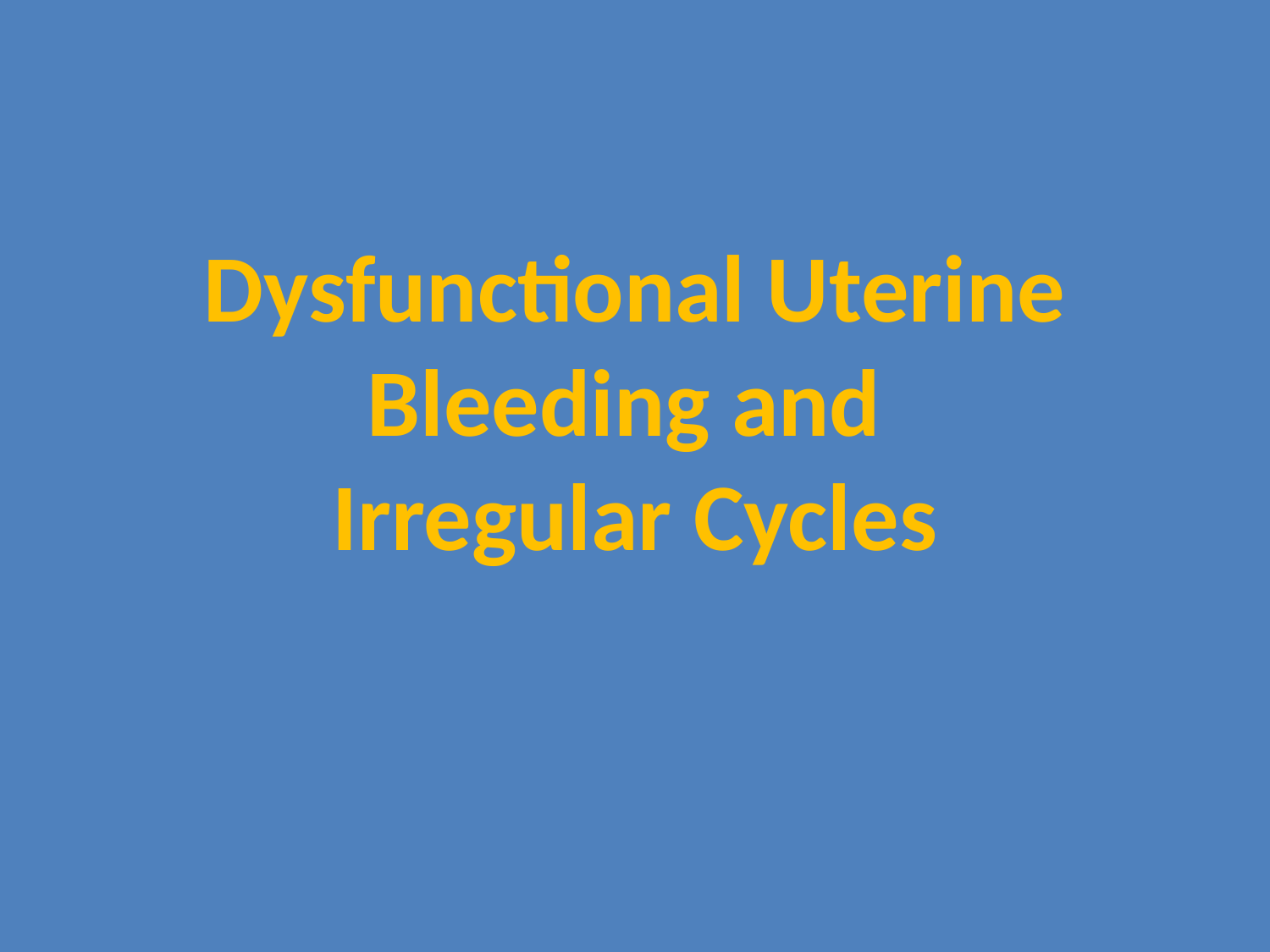

# Dysfunctional Uterine Bleeding and Irregular Cycles